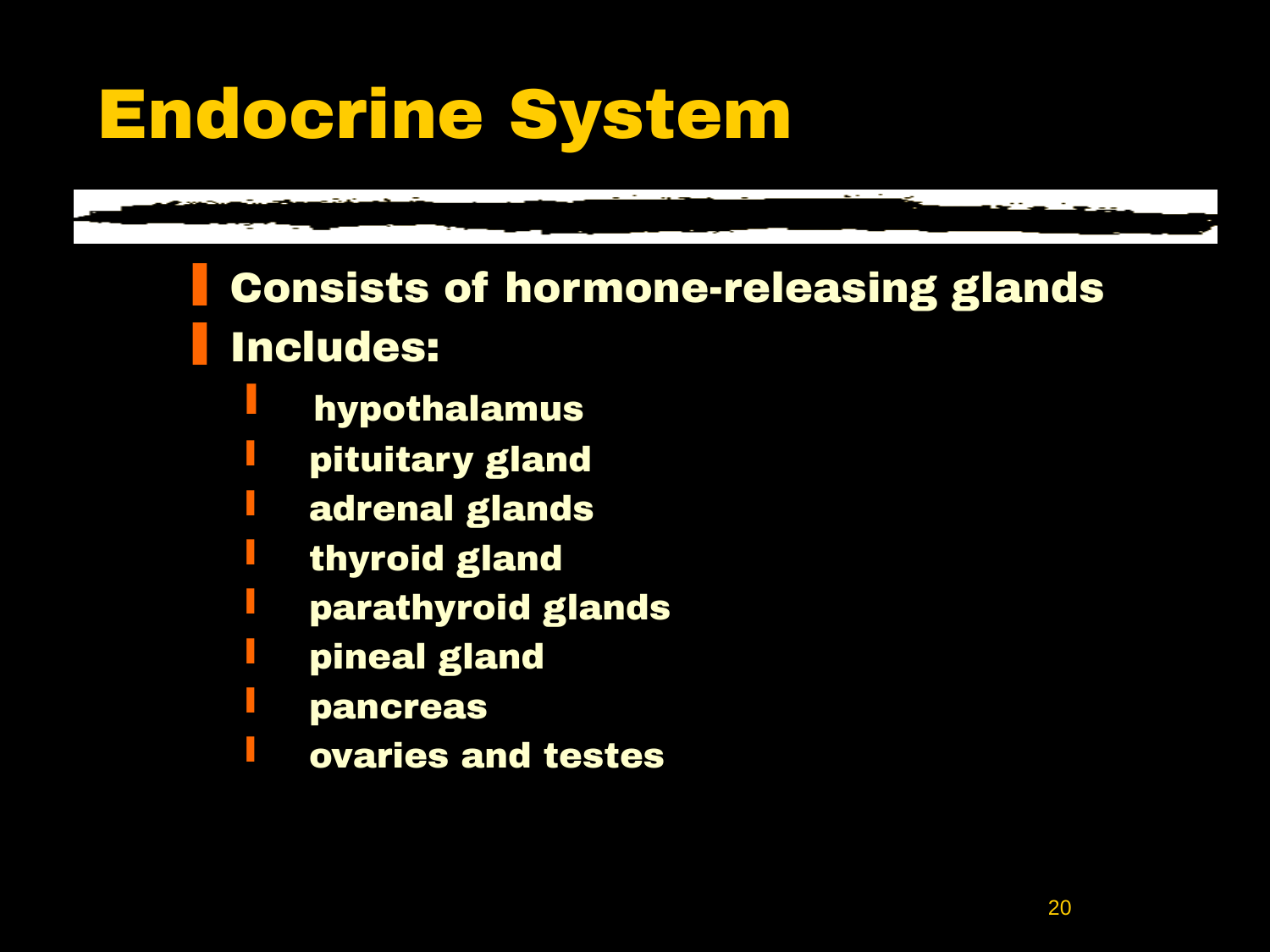

# Endocrine System
Consists of hormone-releasing glands
Includes:
  hypothalamus
  pituitary gland
  adrenal glands
  thyroid gland
  parathyroid glands
  pineal gland
  pancreas
  ovaries and testes